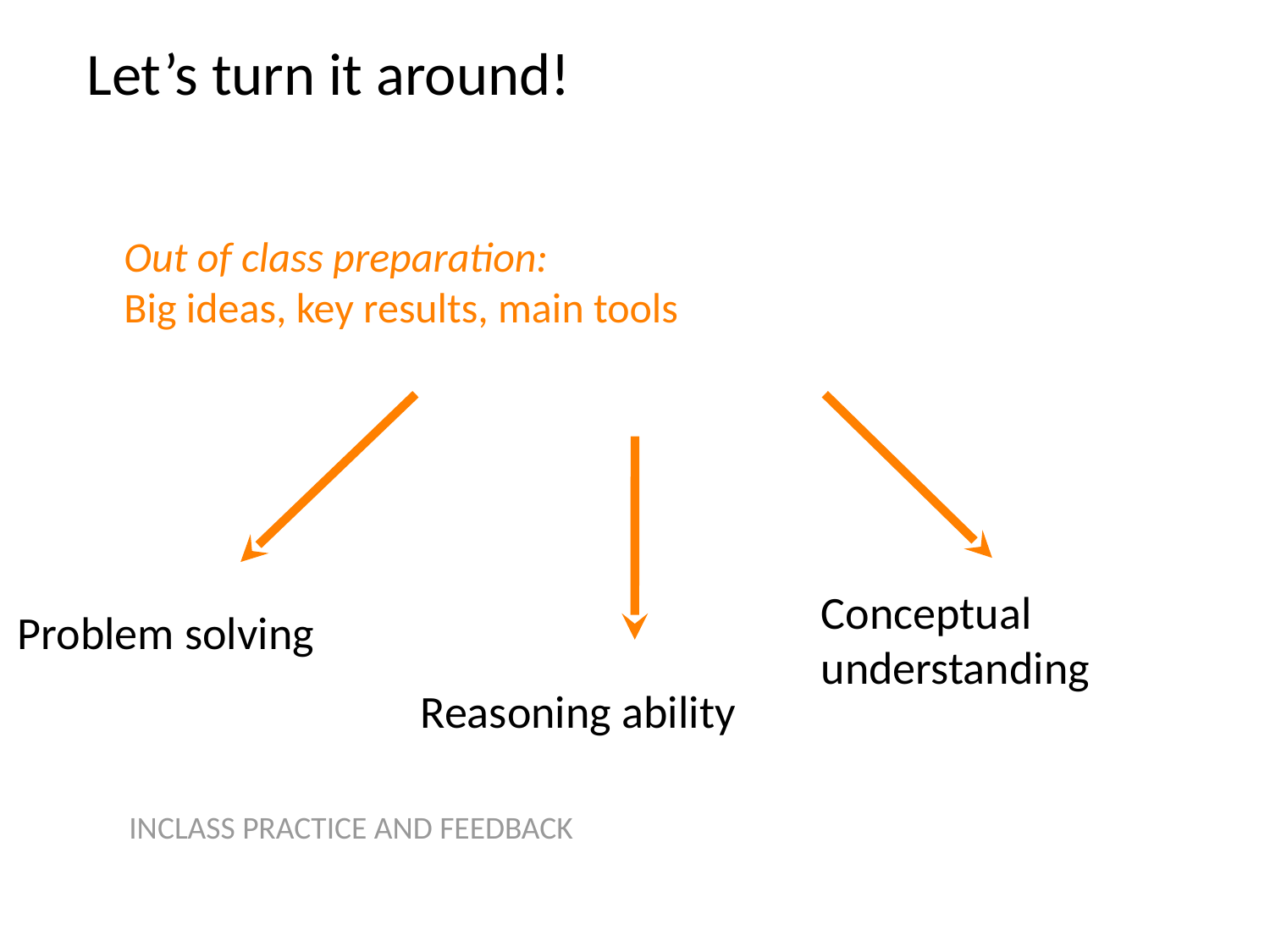

Let’s turn it around!
Out of class preparation:
Big ideas, key results, main tools

Conceptual understanding
Problem solving
Reasoning ability
INCLASS PRACTICE AND FEEDBACK